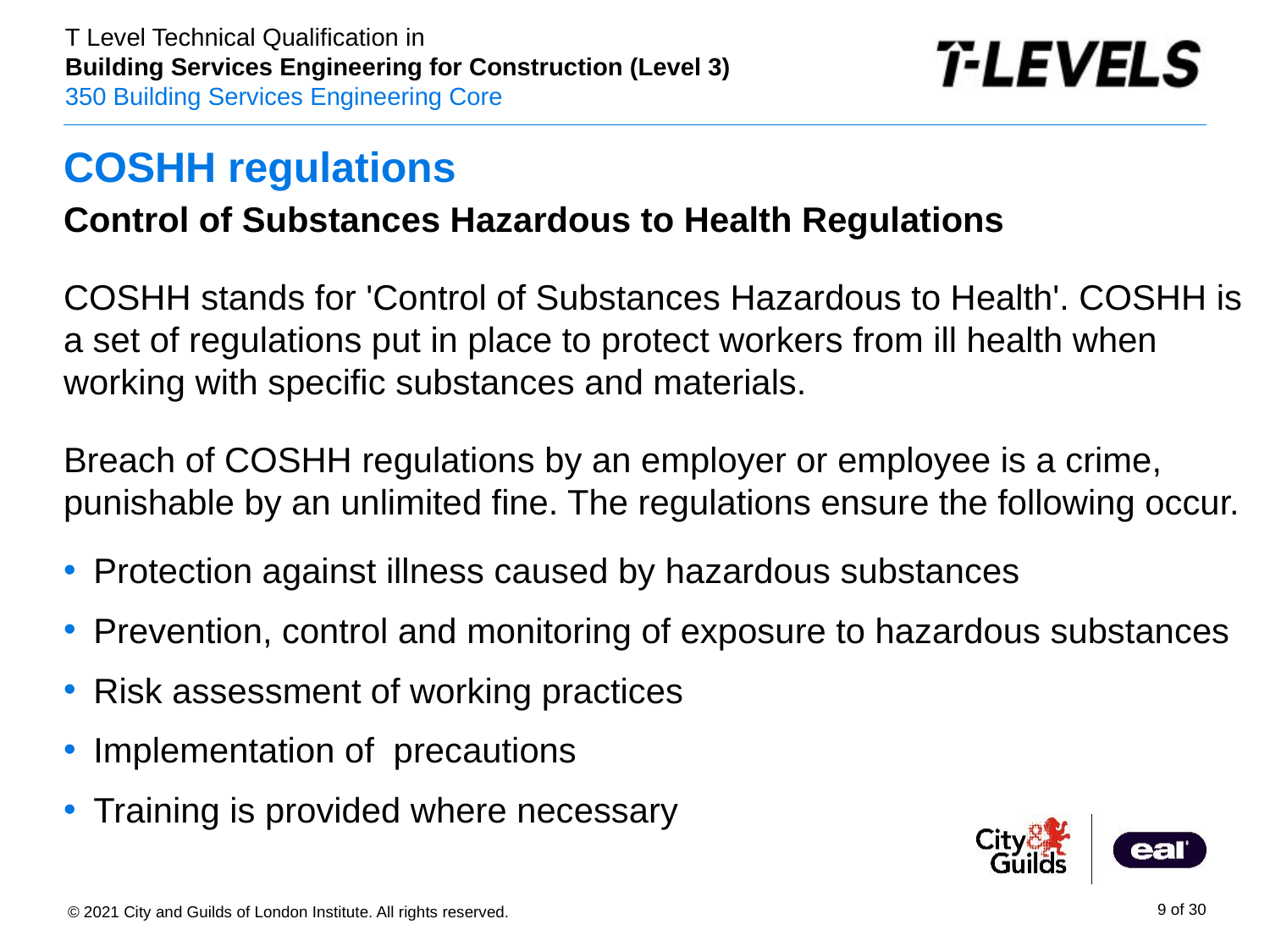

# COSHH regulations
Control of Substances Hazardous to Health Regulations
COSHH stands for 'Control of Substances Hazardous to Health'. COSHH is a set of regulations put in place to protect workers from ill health when working with specific substances and materials.
Breach of COSHH regulations by an employer or employee is a crime, punishable by an unlimited fine. The regulations ensure the following occur.
Protection against illness caused by hazardous substances
Prevention, control and monitoring of exposure to hazardous substances
Risk assessment of working practices
Implementation of  precautions
Training is provided where necessary